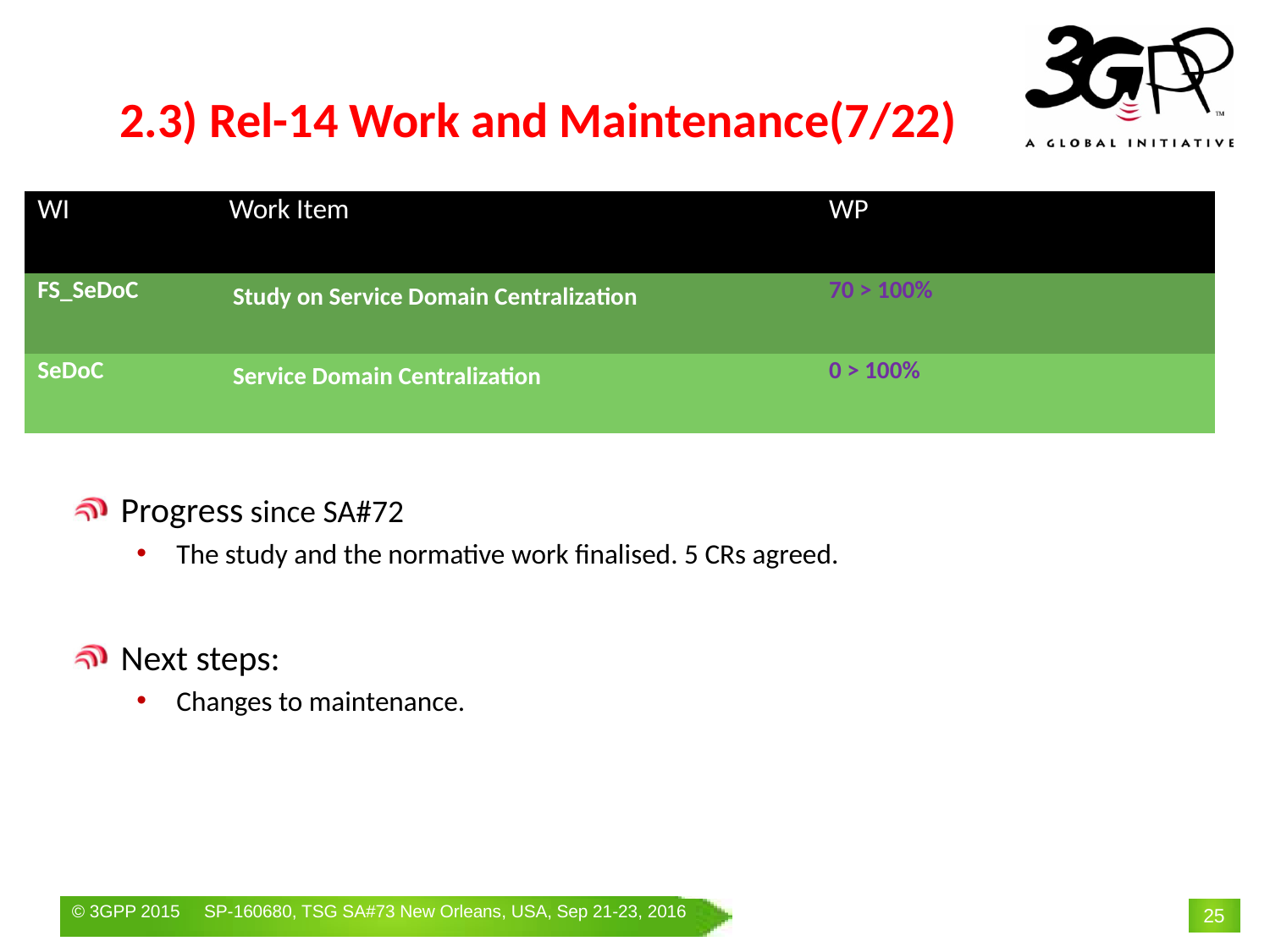

# 2.3) Rel-14 Work and Maintenance(7/22)
| WI | Work Item | WP |  |  |
| --- | --- | --- | --- | --- |
| FS\_SeDoC | Study on Service Domain Centralization | 70 > 100% |  |  |
| SeDoC | Service Domain Centralization | 0 > 100% |  |  |
Progress since SA#72
The study and the normative work finalised. 5 CRs agreed.

Next steps:
Changes to maintenance.